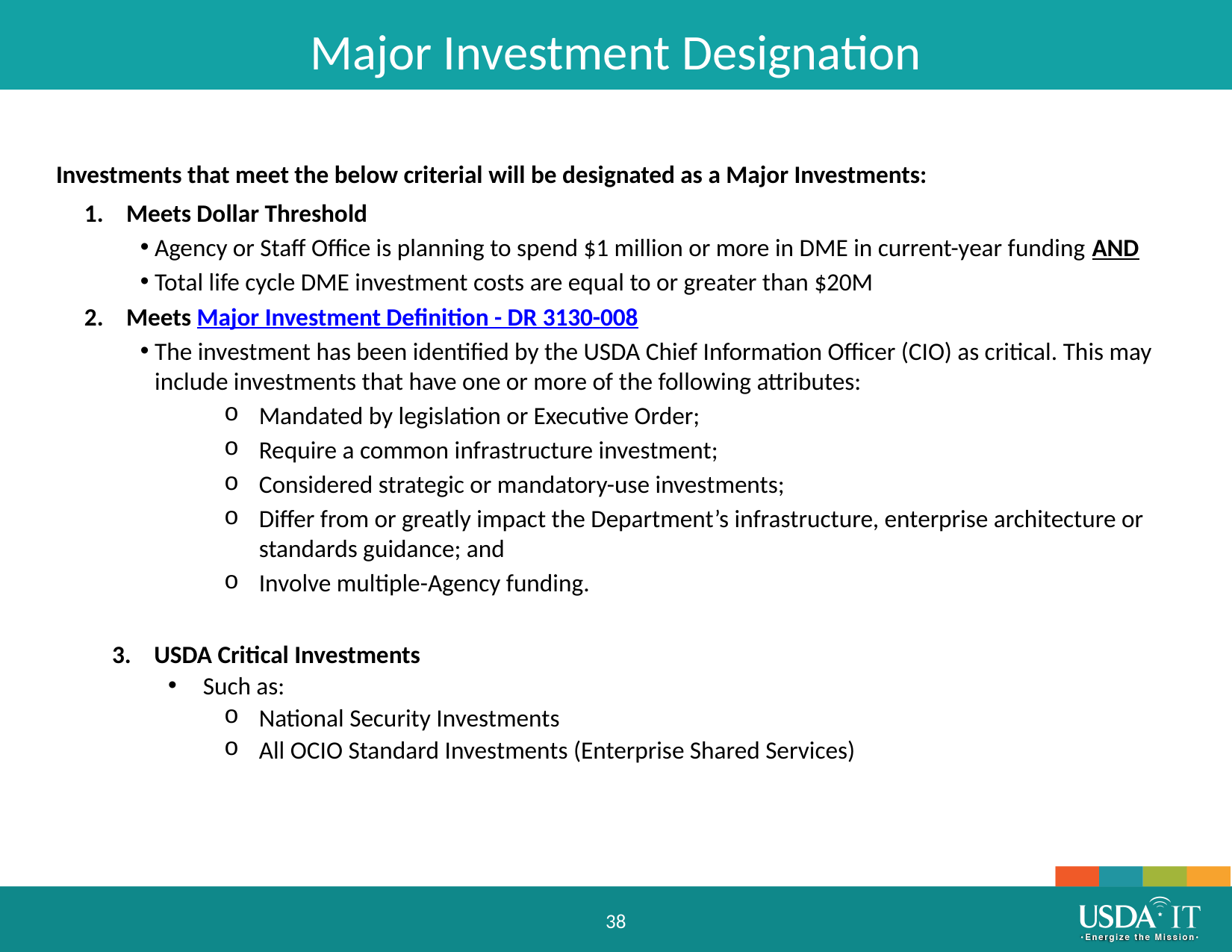

Major Investment Designation
Investments that meet the below criterial will be designated as a Major Investments:
Meets Dollar Threshold
Agency or Staff Office is planning to spend $1 million or more in DME in current-year funding AND
Total life cycle DME investment costs are equal to or greater than $20M
Meets Major Investment Definition - DR 3130-008
The investment has been identified by the USDA Chief Information Officer (CIO) as critical. This may include investments that have one or more of the following attributes:
Mandated by legislation or Executive Order;
Require a common infrastructure investment;
Considered strategic or mandatory-use investments;
Differ from or greatly impact the Department’s infrastructure, enterprise architecture or standards guidance; and
Involve multiple-Agency funding.

USDA Critical Investments
Such as:
National Security Investments
All OCIO Standard Investments (Enterprise Shared Services)

38